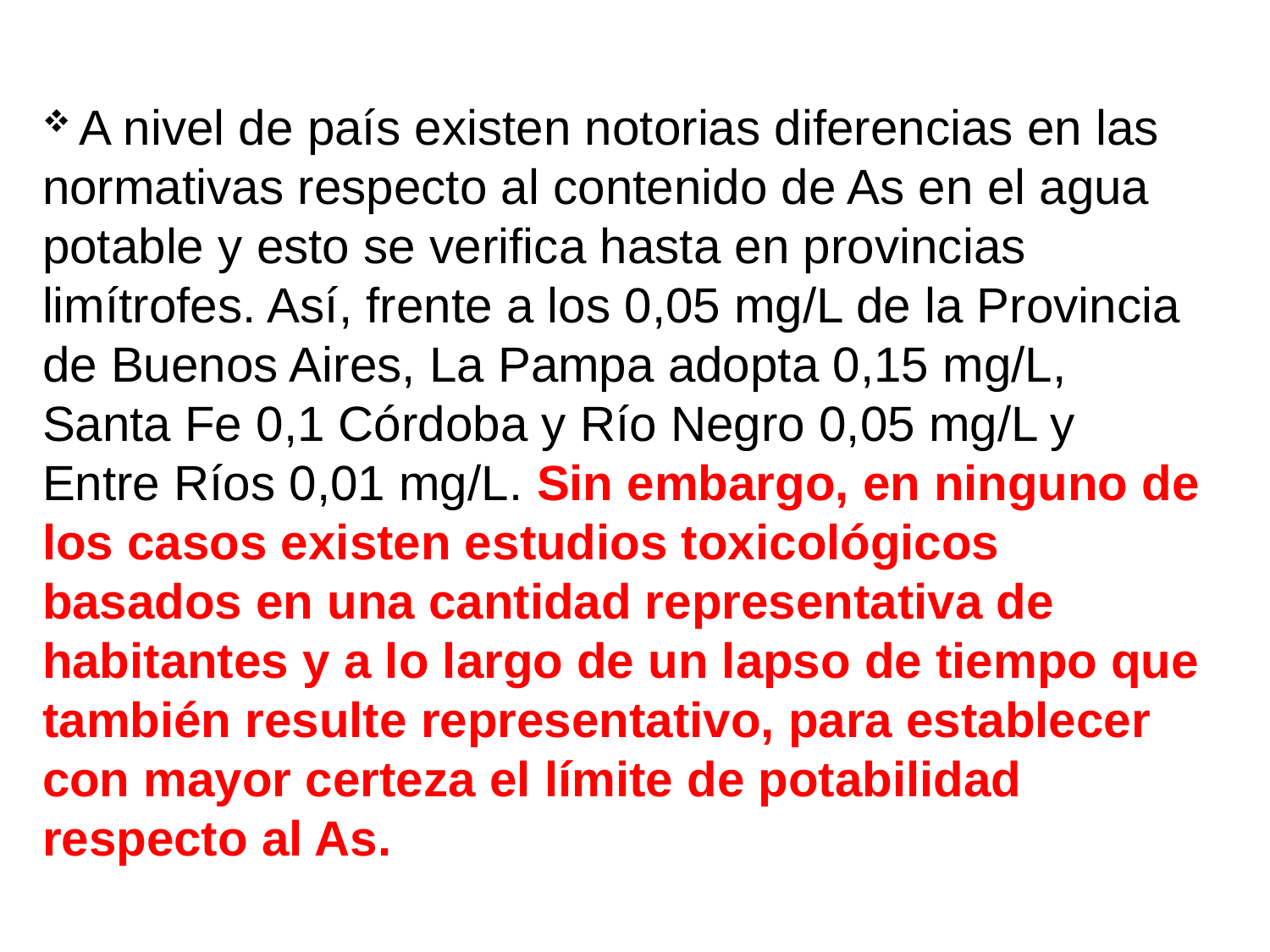

A nivel de país existen notorias diferencias en las normativas respecto al contenido de As en el agua potable y esto se verifica hasta en provincias limítrofes. Así, frente a los 0,05 mg/L de la Provincia de Buenos Aires, La Pampa adopta 0,15 mg/L, Santa Fe 0,1 Córdoba y Río Negro 0,05 mg/L y Entre Ríos 0,01 mg/L. Sin embargo, en ninguno de los casos existen estudios toxicológicos basados en una cantidad representativa de habitantes y a lo largo de un lapso de tiempo que también resulte representativo, para establecer con mayor certeza el límite de potabilidad respecto al As.